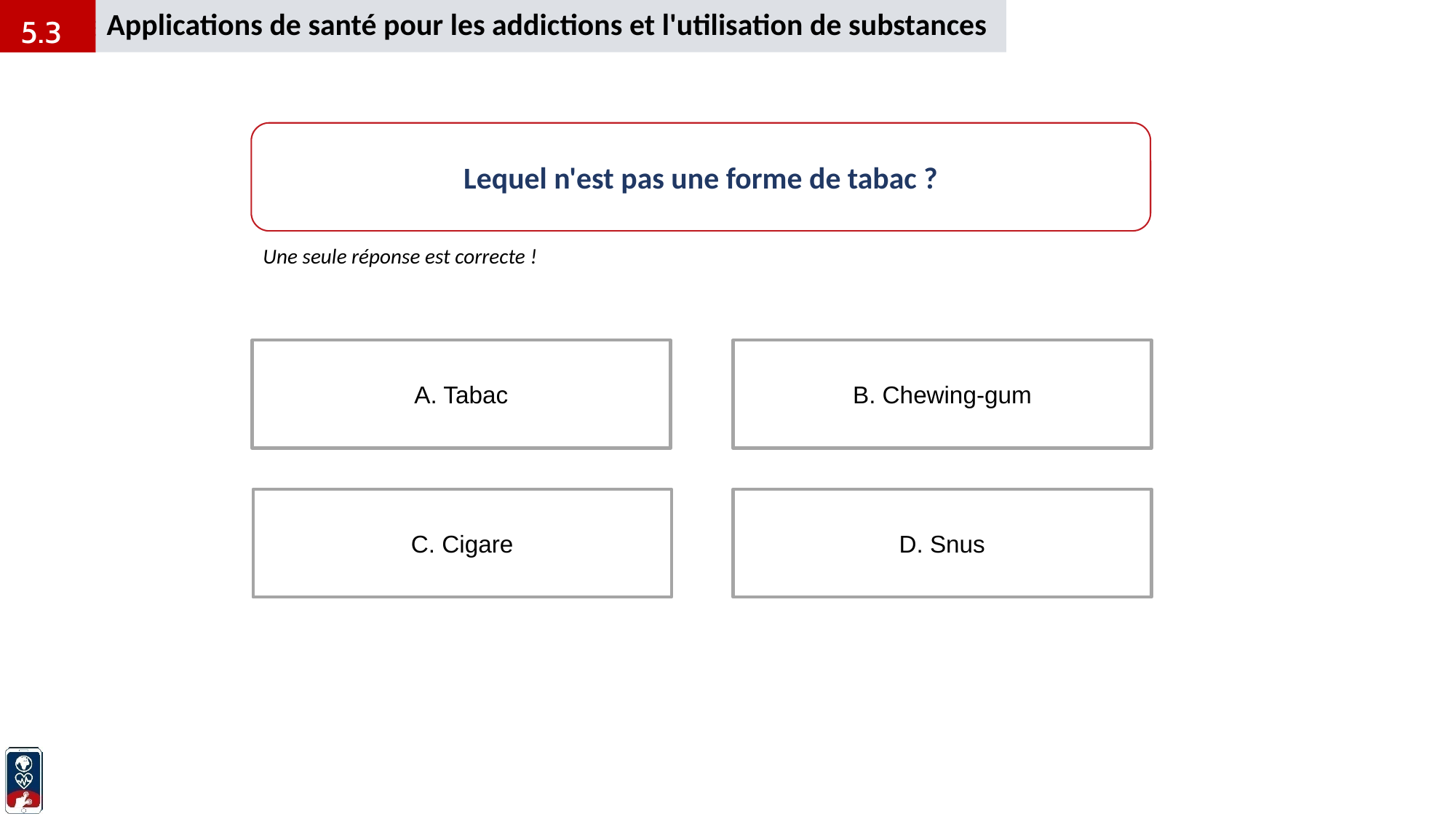

Applications de santé pour les addictions et l'utilisation de substances
5.3
Lequel n'est pas une forme de tabac ?
Une seule réponse est correcte !
A. Tabac
B. Chewing-gum
C. Cigare
D. Snus